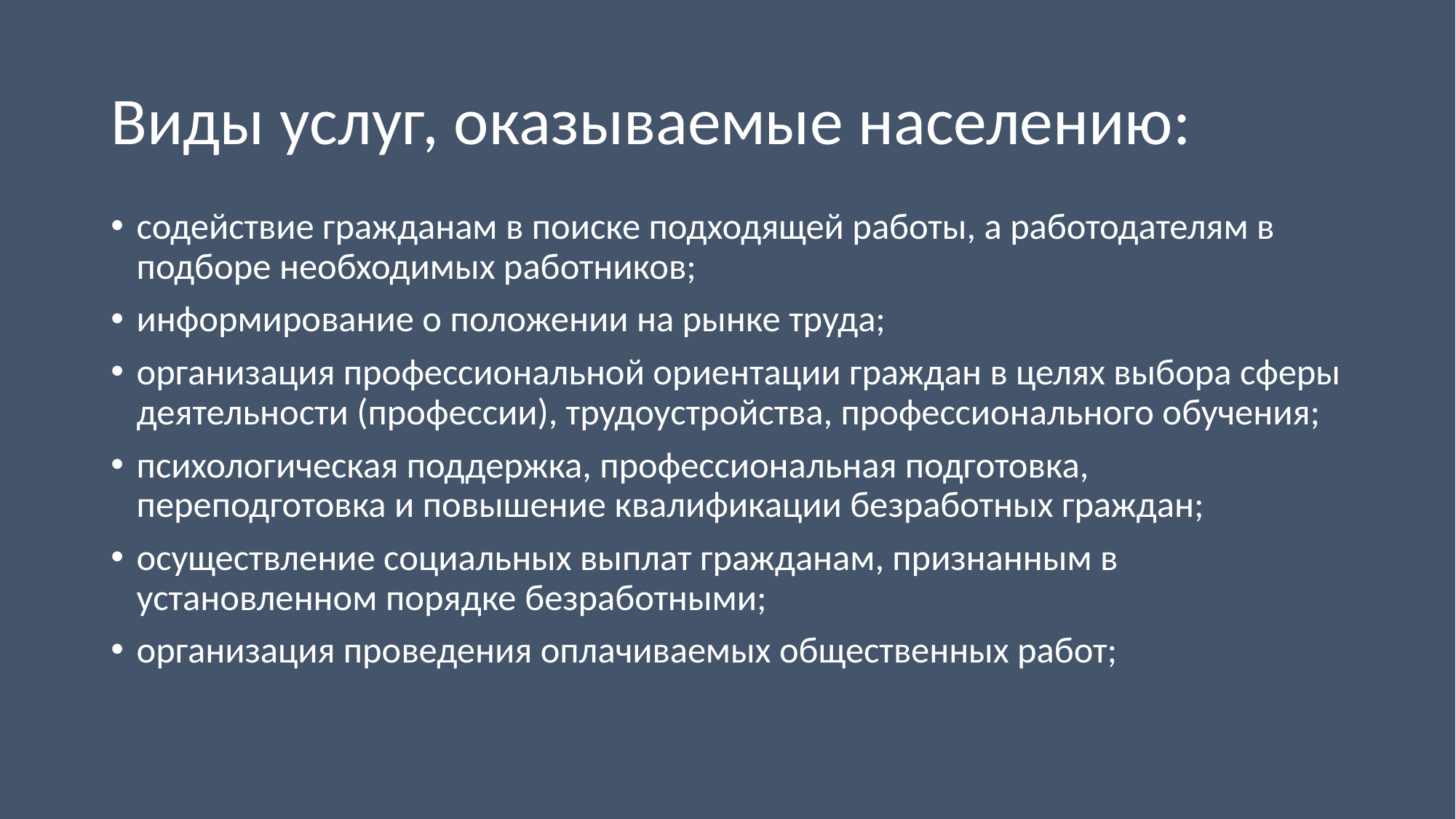

# Виды услуг, оказываемые населению:
содействие гражданам в поиске подходящей работы, а работодателям в подборе необходимых работников;
информирование о положении на рынке труда;
организация профессиональной ориентации граждан в целях выбора сферы деятельности (профессии), трудоустройства, профессионального обучения;
психологическая поддержка, профессиональная подготовка, переподготовка и повышение квалификации безработных граждан;
осуществление социальных выплат гражданам, признанным в установленном порядке безработными;
организация проведения оплачиваемых общественных работ;